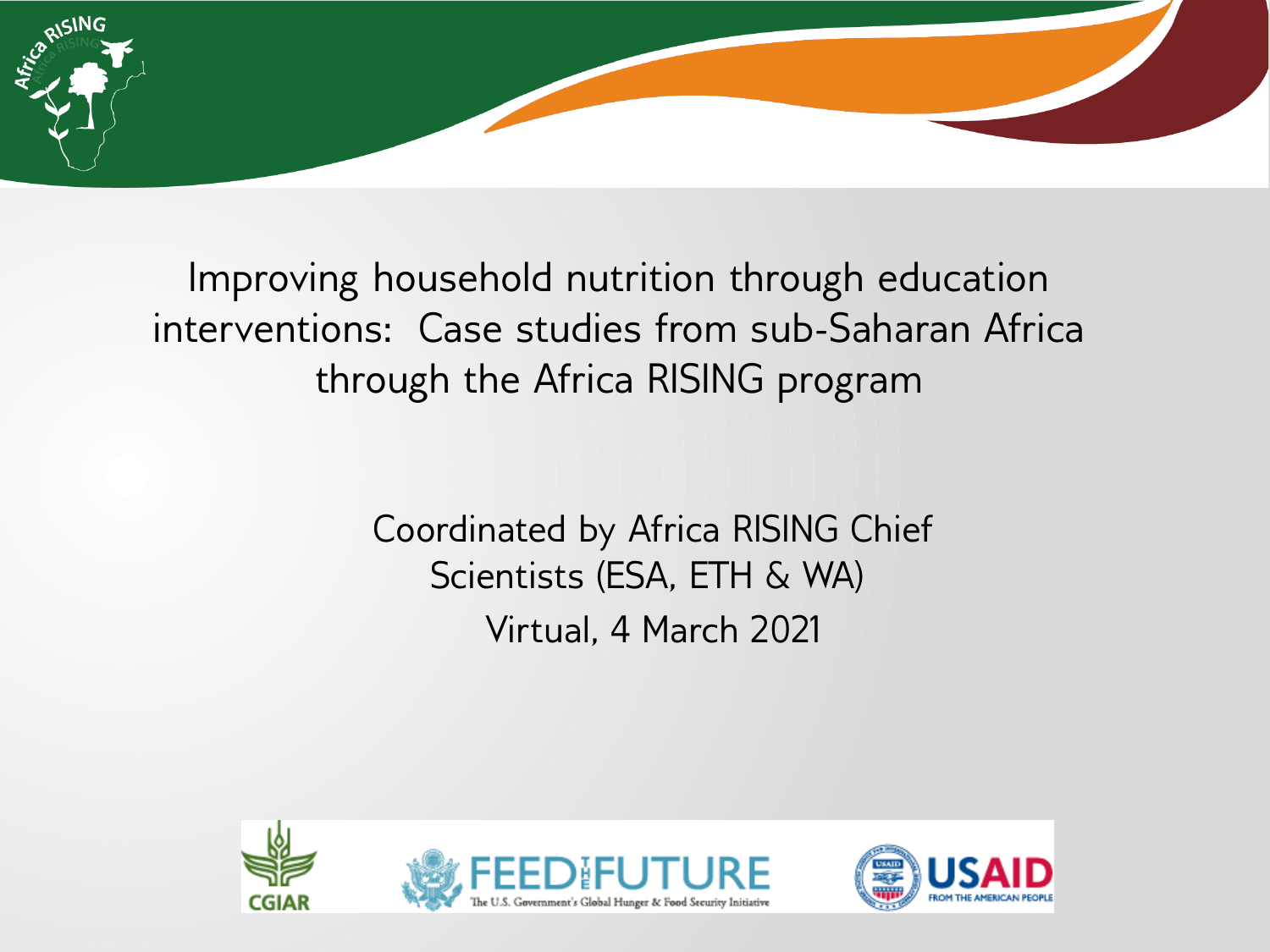

Improving household nutrition through education interventions:  Case studies from sub-Saharan Africa through the Africa RISING program

Coordinated by Africa RISING Chief Scientists (ESA, ETH & WA)
Virtual, 4 March 2021